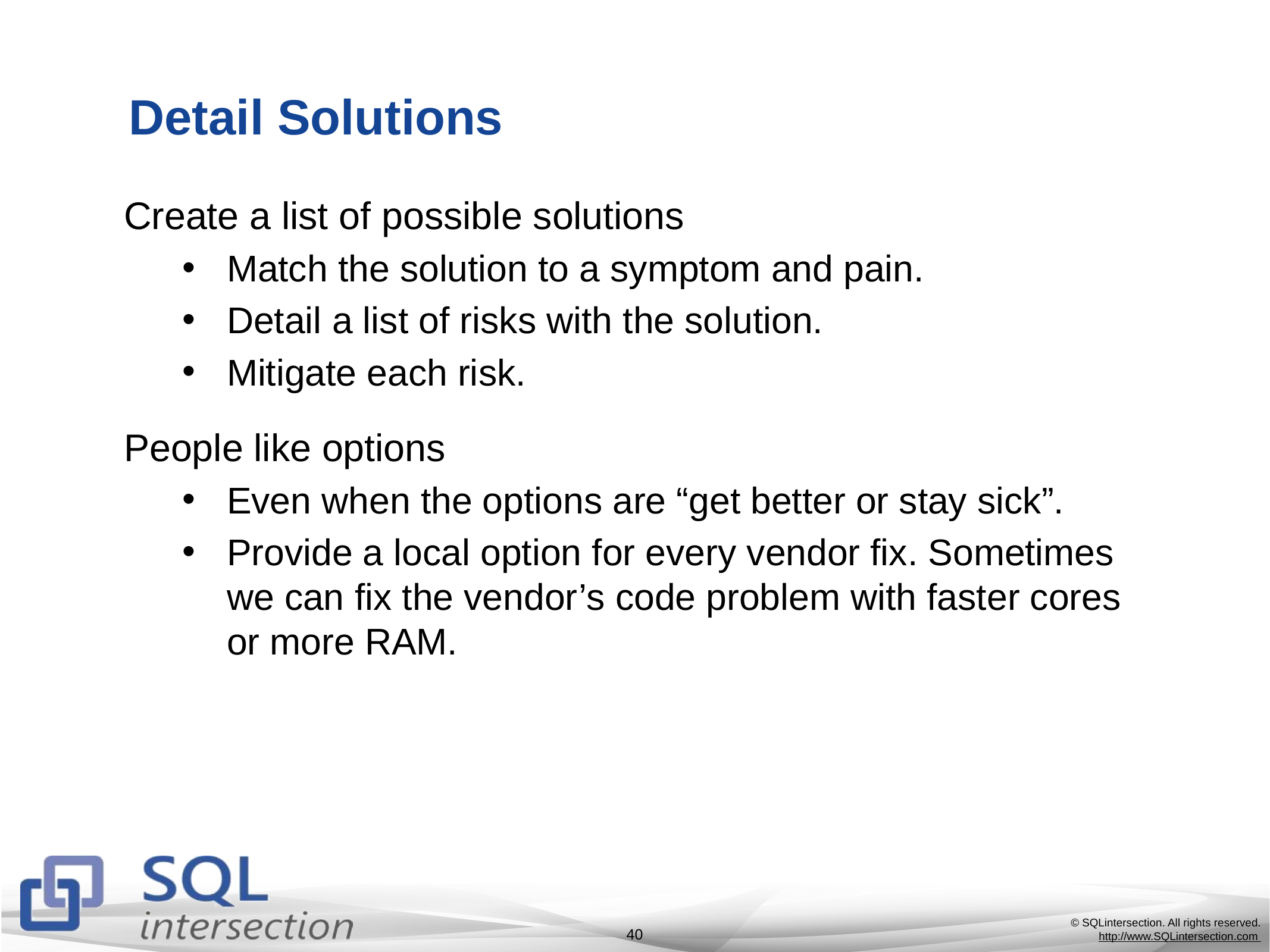

# Detail Solutions
Create a list of possible solutions
Match the solution to a symptom and pain.
Detail a list of risks with the solution.
Mitigate each risk.
People like options
Even when the options are “get better or stay sick”.
Provide a local option for every vendor fix. Sometimes we can fix the vendor’s code problem with faster cores or more RAM.